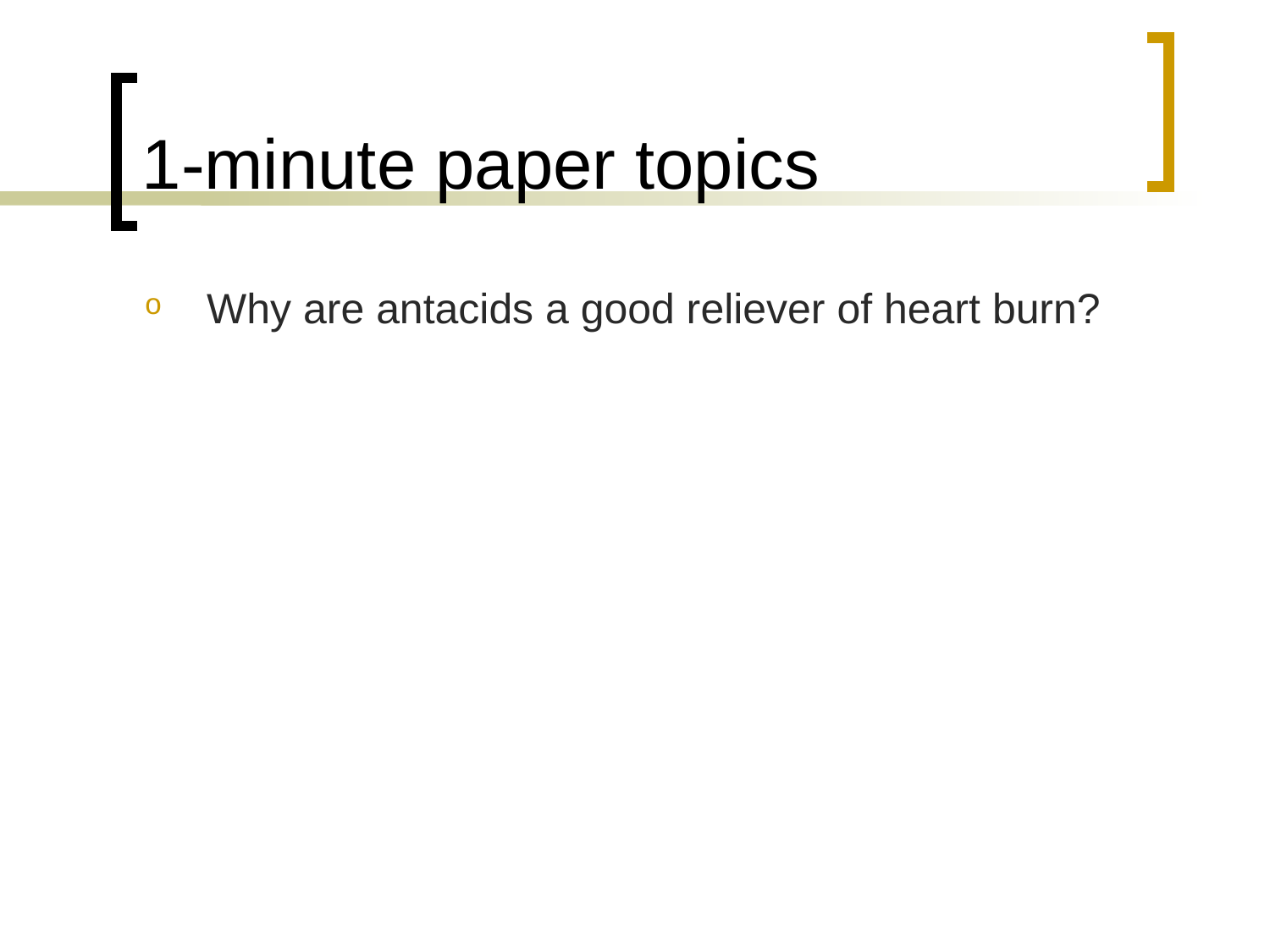

# 1-minute paper topics
Why are antacids a good reliever of heart burn?